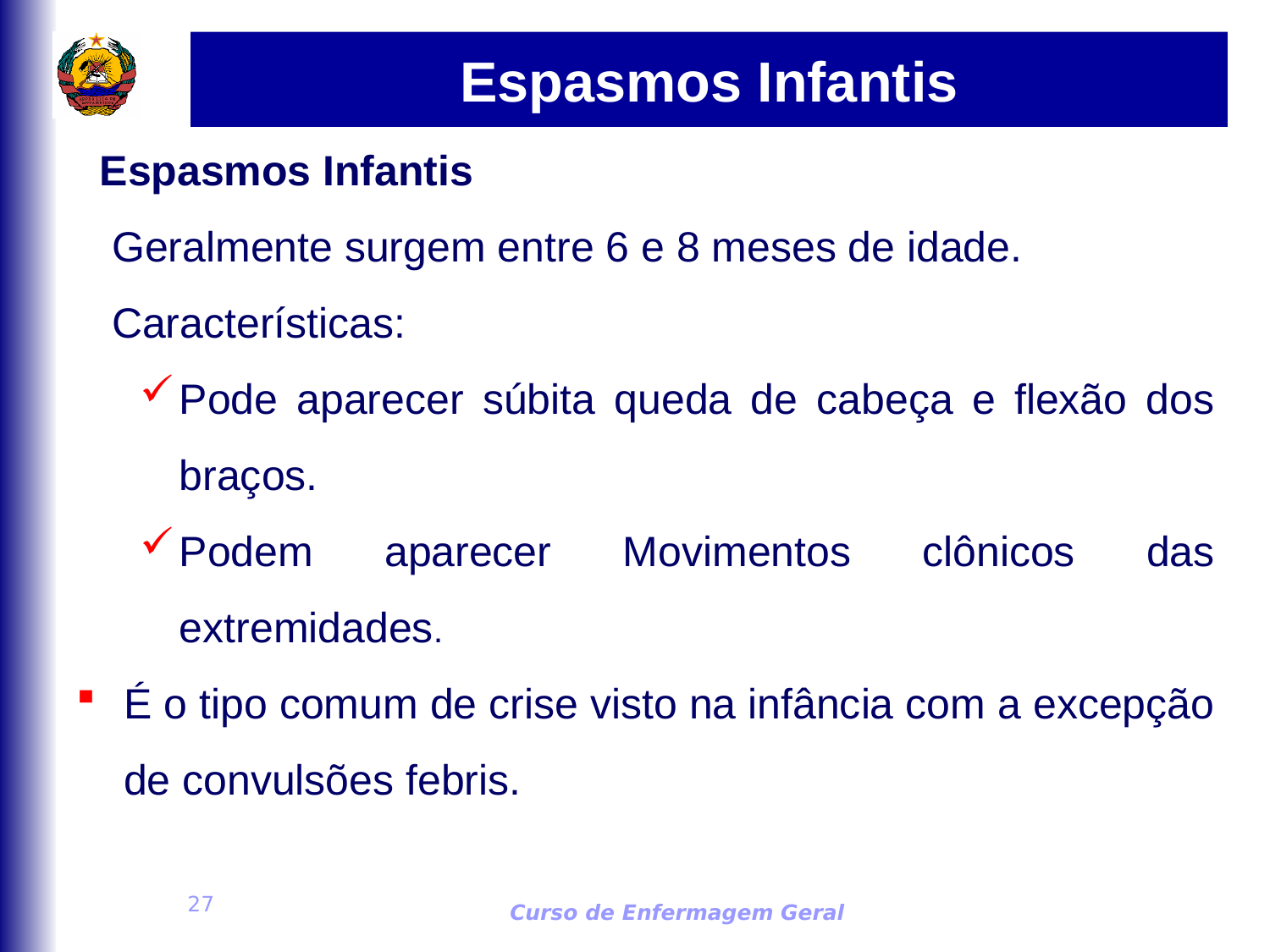

# Espasmos Infantis
  Espasmos Infantis
   Geralmente surgem entre 6 e 8 meses de idade.
   Características:
Pode aparecer súbita queda de cabeça e flexão dos braços.
Podem aparecer Movimentos clônicos das extremidades.
É o tipo comum de crise visto na infância com a excepção de convulsões febris.

27
Curso de Enfermagem Geral